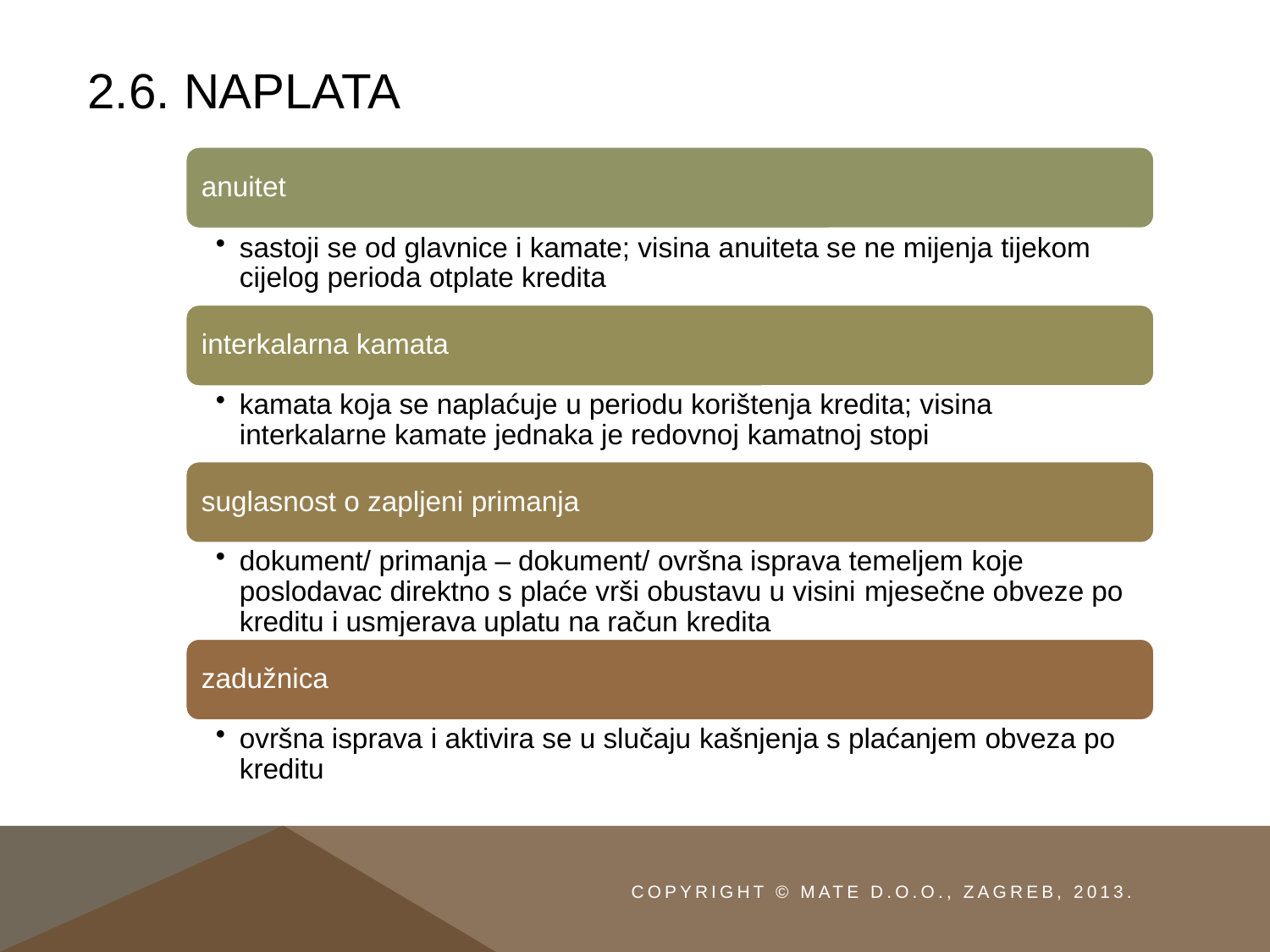

# 2.6. Naplata
anuitet
sastoji se od glavnice i kamate; visina anuiteta se ne mijenja tijekom cijelog perioda otplate kredita
interkalarna kamata
kamata koja se naplaćuje u periodu korištenja kredita; visina interkalarne kamate jednaka je redovnoj kamatnoj stopi
suglasnost o zapljeni primanja
dokument/ primanja – dokument/ ovršna isprava temeljem koje poslodavac direktno s plaće vrši obustavu u visini mjesečne obveze po kreditu i usmjerava uplatu na račun kredita
zadužnica
ovršna isprava i aktivira se u slučaju kašnjenja s plaćanjem obveza po kreditu
Copyright © MATE d.o.o., Zagreb, 2013.